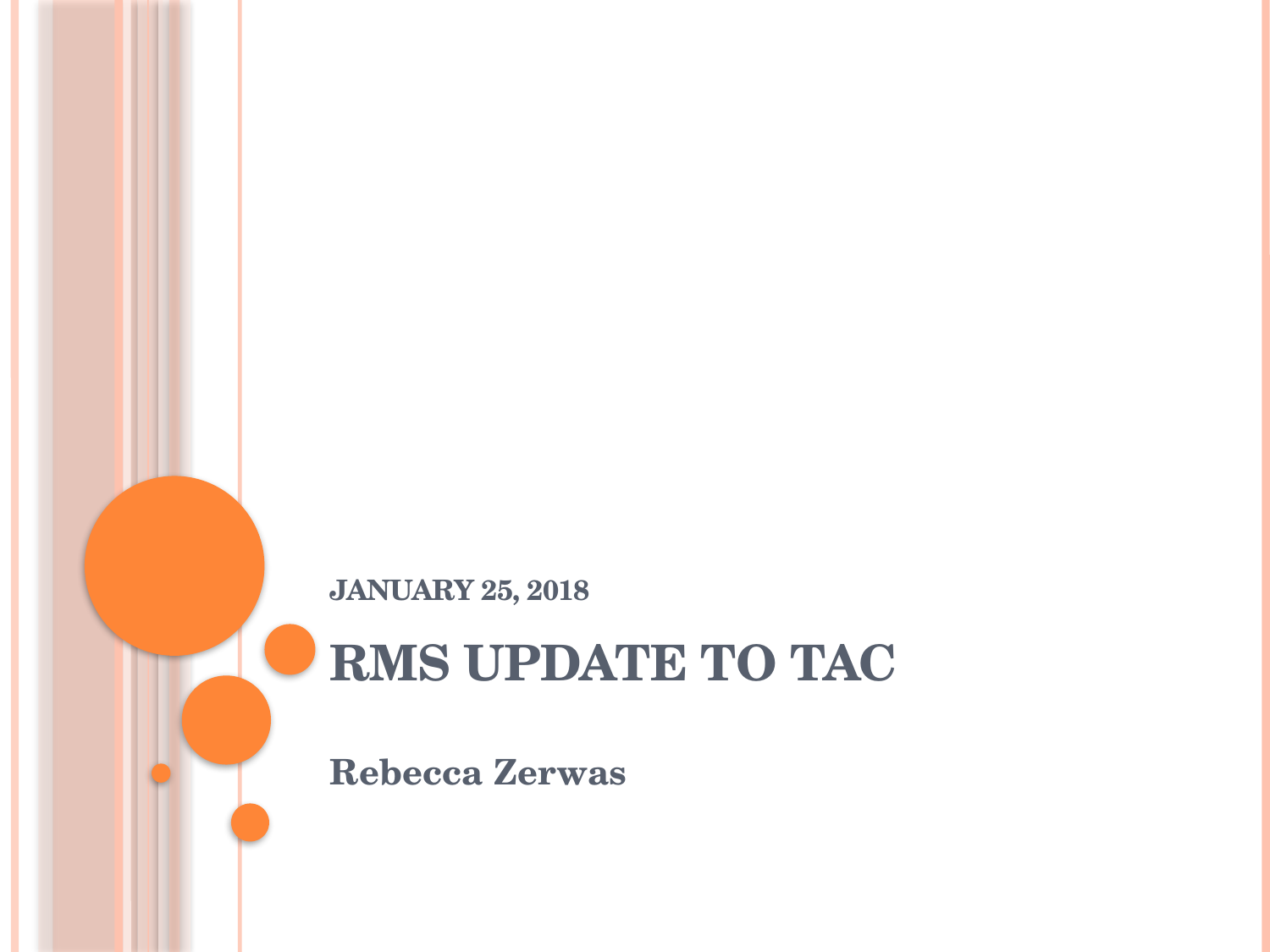

# January 25, 2018 RMS Update to TAC

Rebecca Zerwas